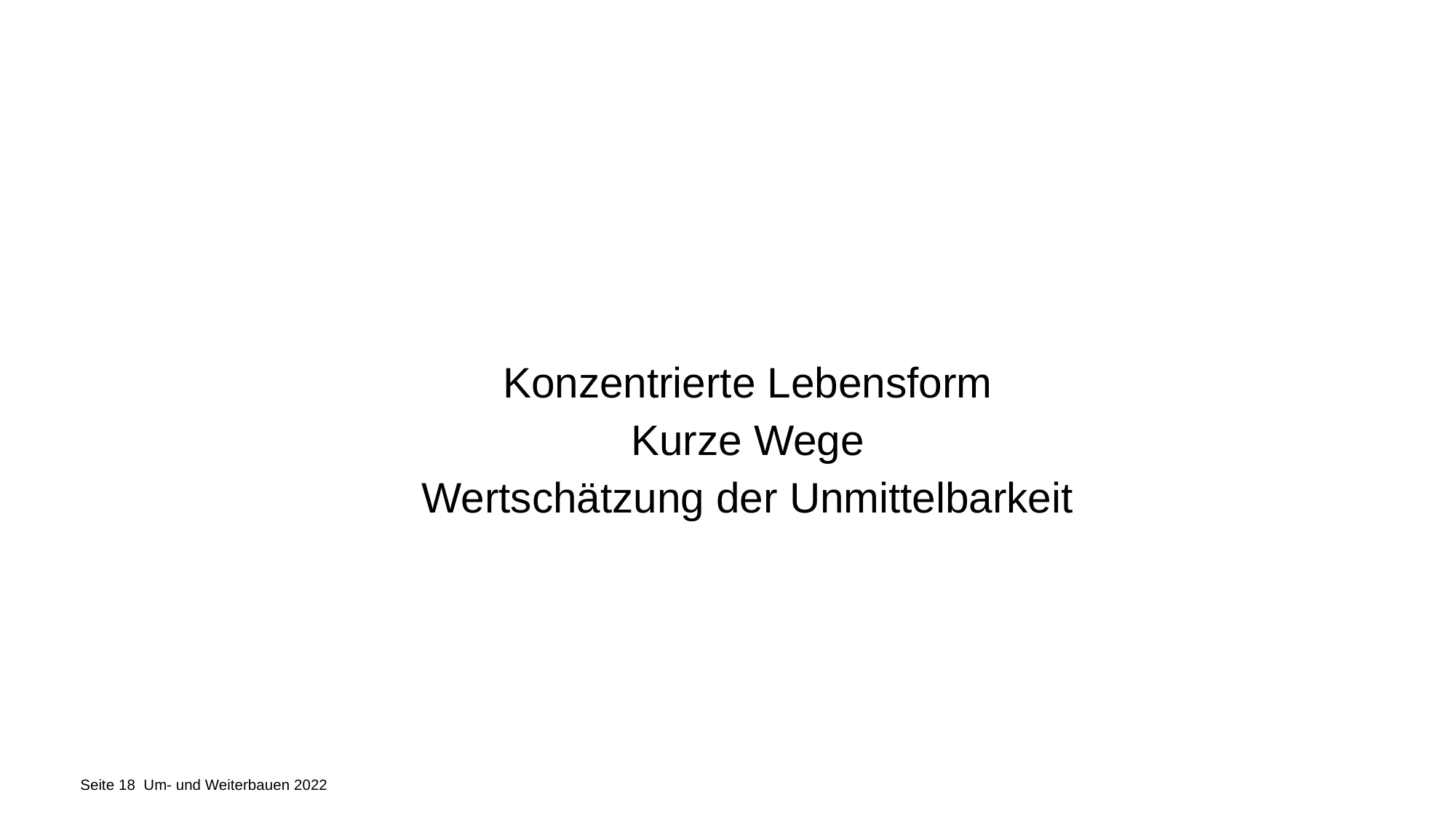

#

Konzentrierte Lebensform
Kurze Wege
Wertschätzung der Unmittelbarkeit

Seite 18  Um- und Weiterbauen 2022